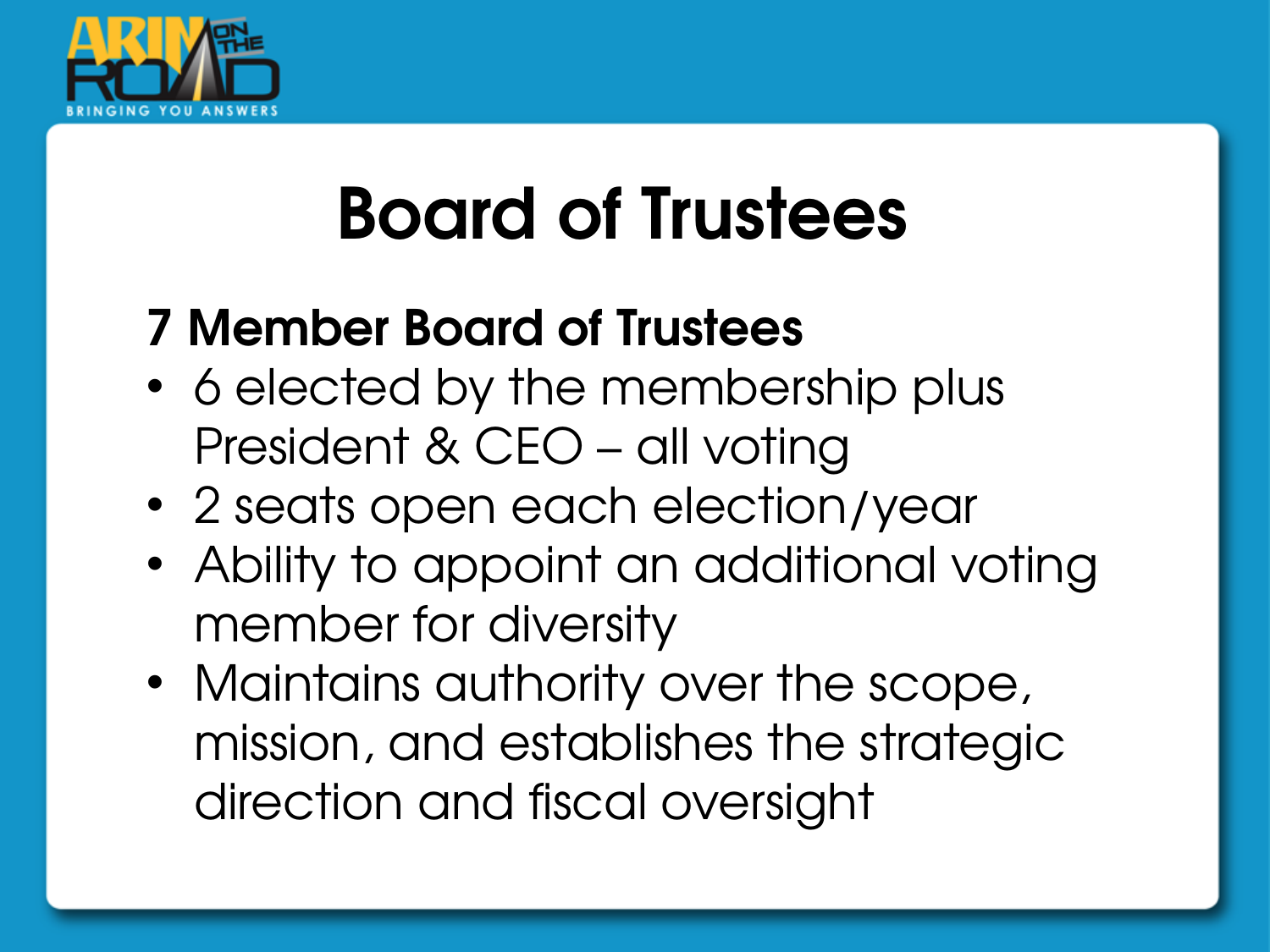

# Board of Trustees
7 Member Board of Trustees
6 elected by the membership plus President & CEO – all voting
2 seats open each election/year
Ability to appoint an additional voting member for diversity
Maintains authority over the scope, mission, and establishes the strategic direction and fiscal oversight